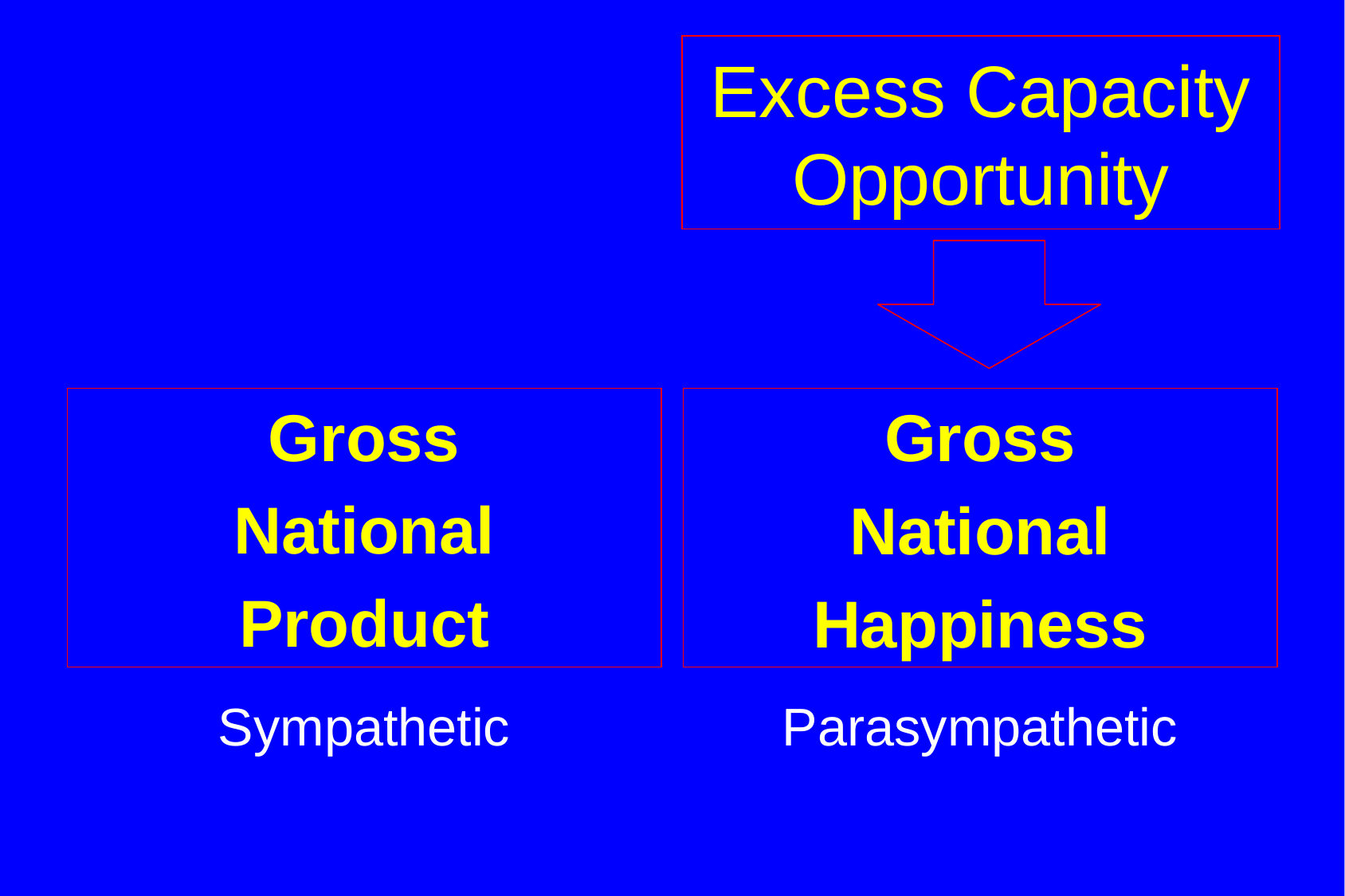

# Excess Capacity Opportunity

Gross
National
Product
Gross
National
Happiness
Sympathetic
Parasympathetic